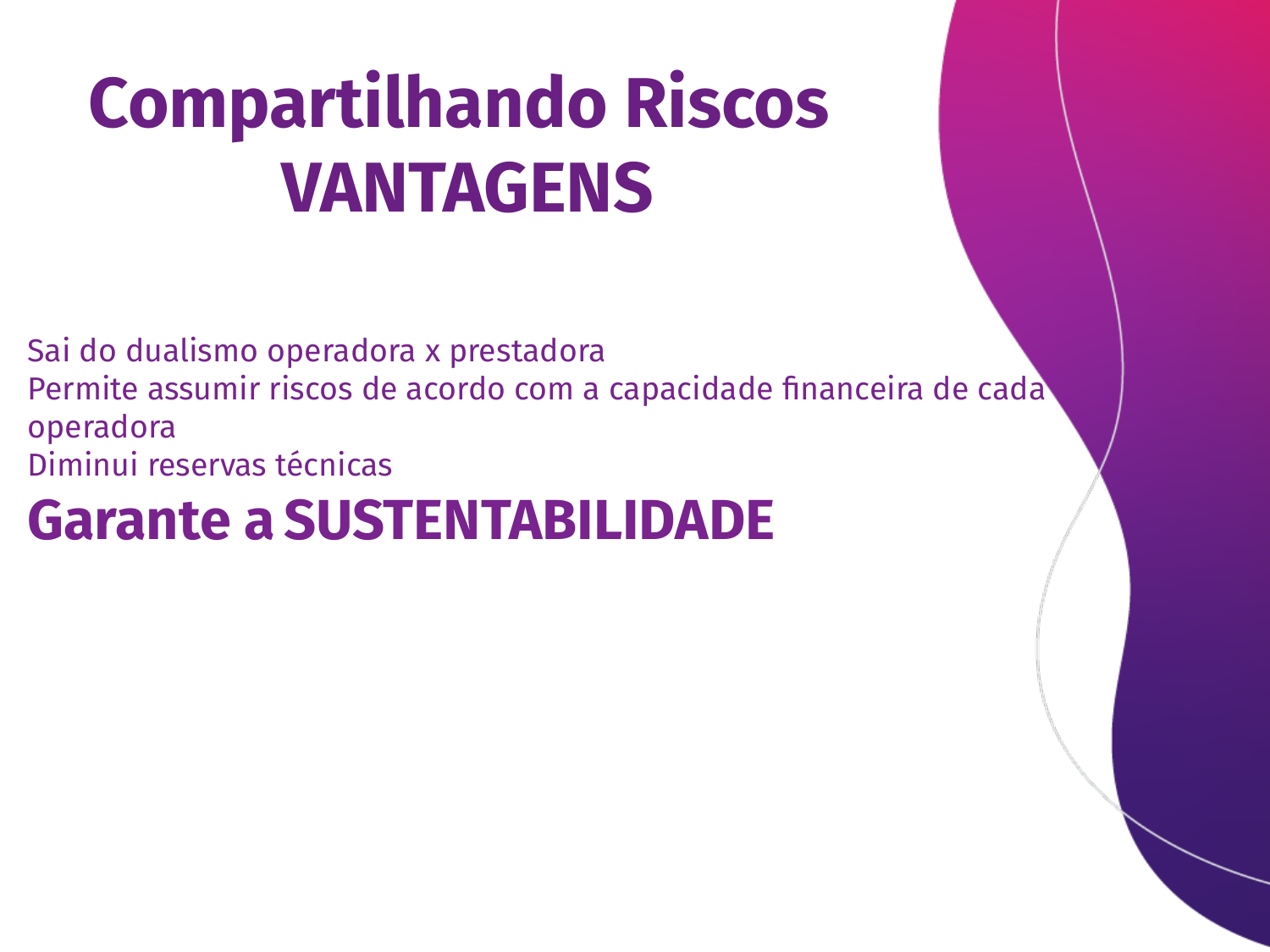

Compartilhando Riscos
VANTAGENS

Sai do dualismo operadora x prestadora
Permite assumir riscos de acordo com a capacidade financeira de cada operadora
Diminui reservas técnicas
Garante a SUSTENTABILIDADE